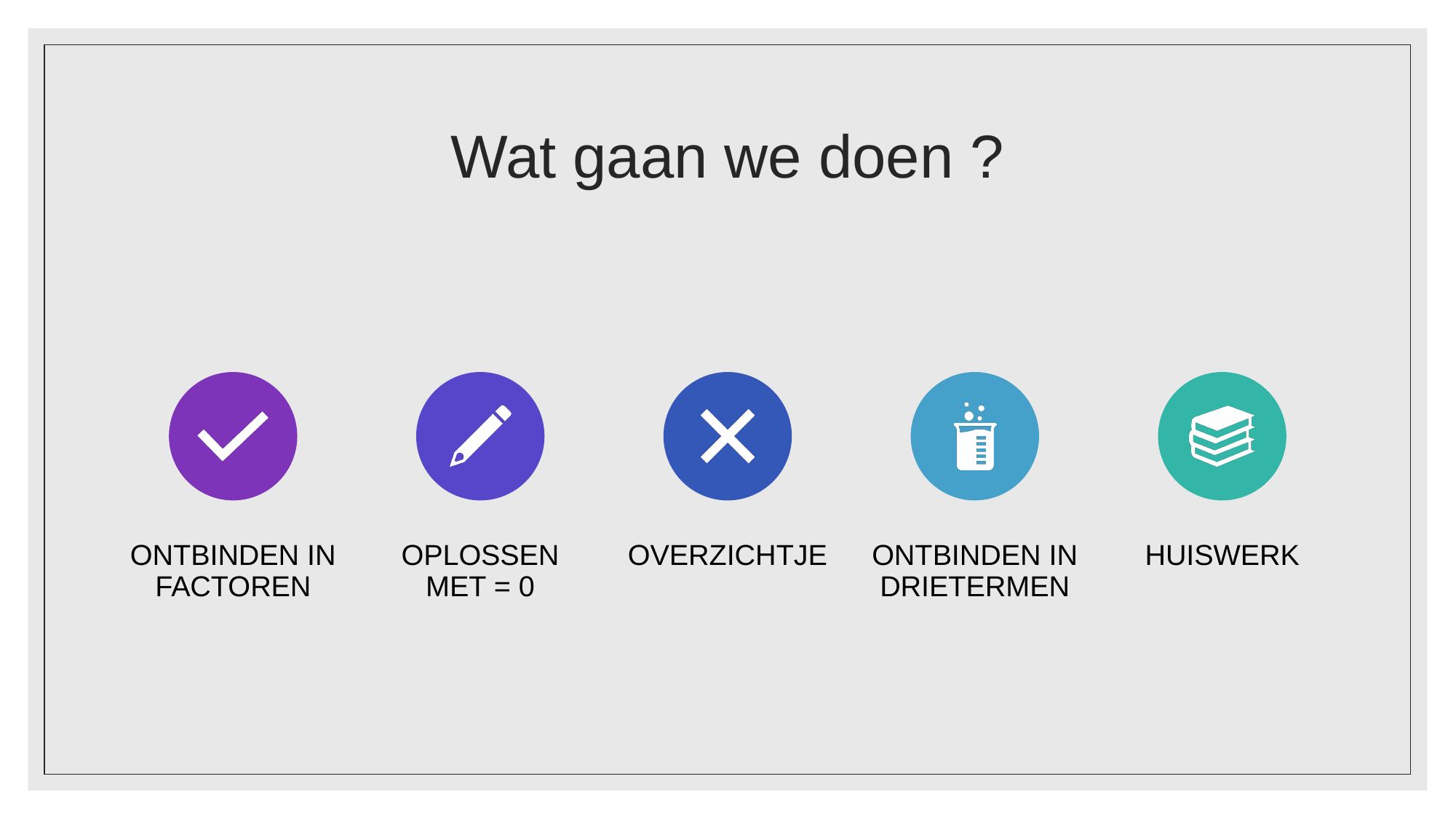

# Wat gaan we doen ?
Ontbinden in factoren
Oplossen met = 0
Overzichtje
Ontbinden in drietermen
Huiswerk